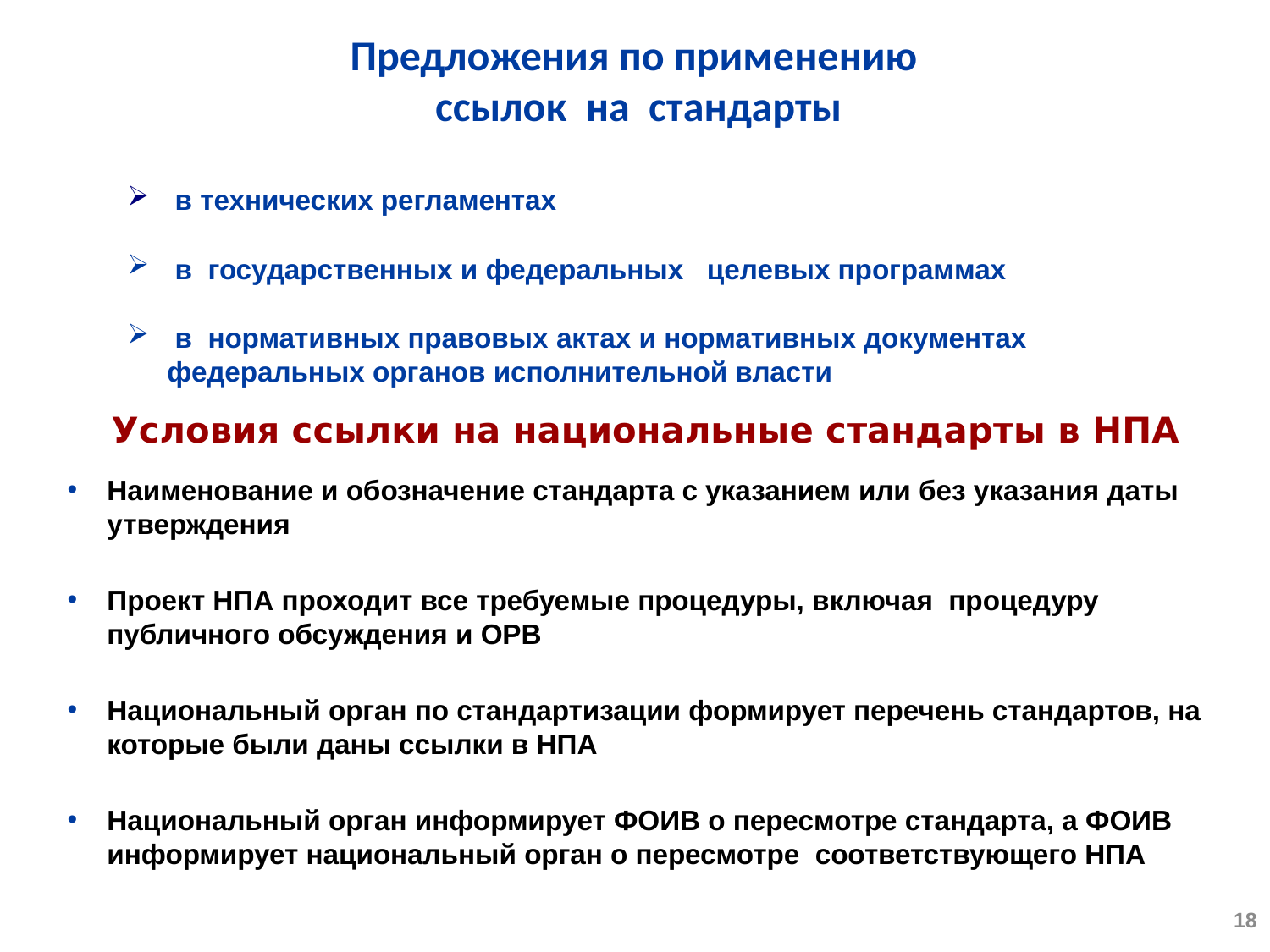

Предложения по применению
ссылок  на  стандарты

 в технических регламентах
 в  государственных и федеральных   целевых программах
 в  нормативных правовых актах и нормативных документах федеральных органов исполнительной власти
Условия ссылки на национальные стандарты в НПА
Наименование и обозначение стандарта с указанием или без указания даты утверждения
Проект НПА проходит все требуемые процедуры, включая  процедуру публичного обсуждения и ОРВ
Национальный орган по стандартизации формирует перечень стандартов, на которые были даны ссылки в НПА
Национальный орган информирует ФОИВ о пересмотре стандарта, а ФОИВ информирует национальный орган о пересмотре  соответствующего НПА
18